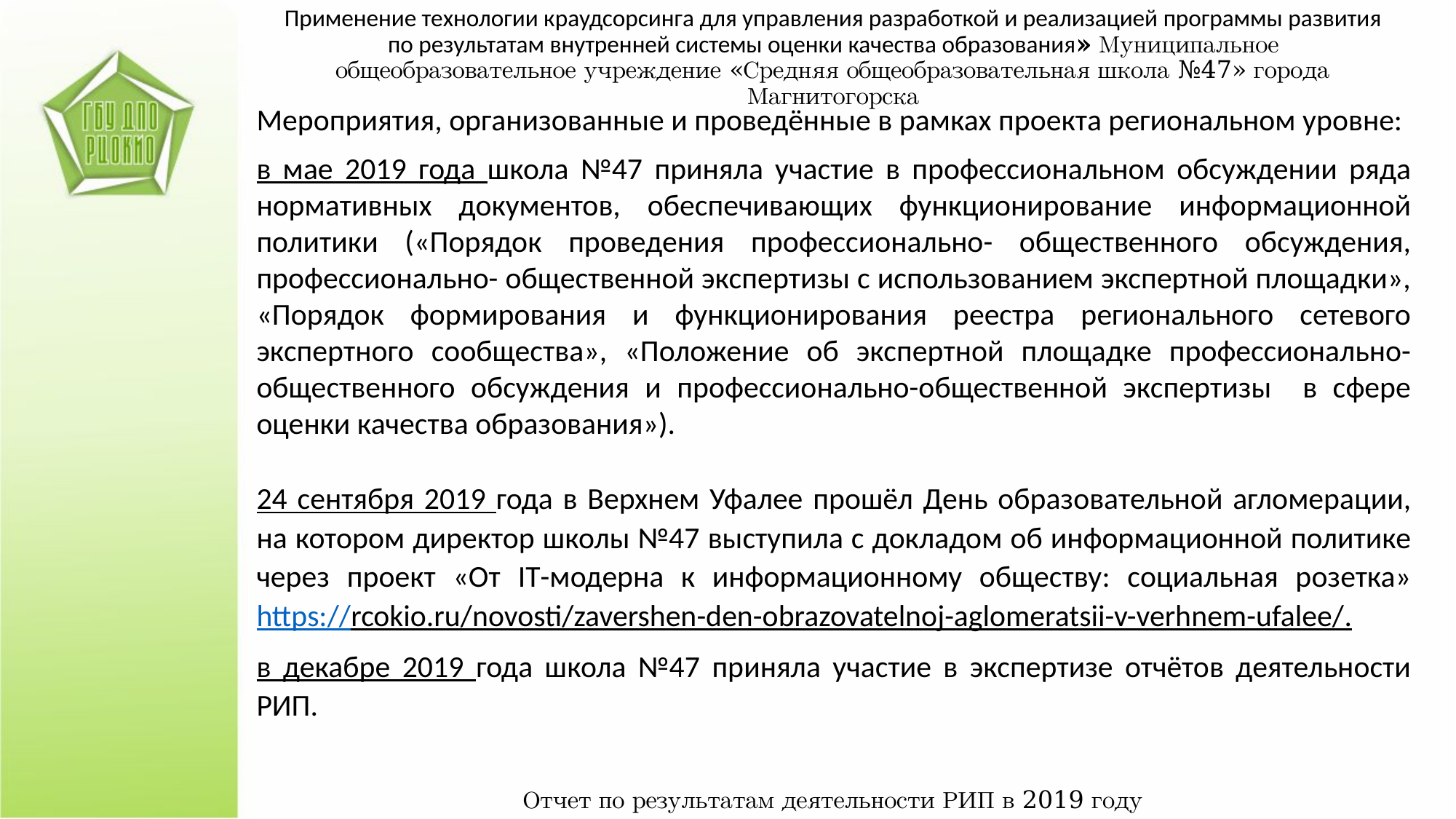

Применение технологии краудсорсинга для управления разработкой и реализацией программы развития по результатам внутренней системы оценки качества образования» Муниципальное общеобразовательное учреждение «Средняя общеобразовательная школа №47» города Магнитогорска
Мероприятия, организованные и проведённые в рамках проекта региональном уровне:
в мае 2019 года школа №47 приняла участие в профессиональном обсуждении ряда нормативных документов, обеспечивающих функционирование информационной политики («Порядок проведения профессионально- общественного обсуждения, профессионально- общественной экспертизы с использованием экспертной площадки», «Порядок формирования и функционирования реестра регионального сетевого экспертного сообщества», «Положение об экспертной площадке профессионально-общественного обсуждения и профессионально-общественной экспертизы  в сфере оценки качества образования»).

24 сентября 2019 года в Верхнем Уфалее прошёл День образовательной агломерации, на котором директор школы №47 выступила с докладом об информационной политике через проект «От IT-модерна к информационному обществу: социальная розетка» https://rcokio.ru/novosti/zavershen-den-obrazovatelnoj-aglomeratsii-v-verhnem-ufalee/.
в декабре 2019 года школа №47 приняла участие в экспертизе отчётов деятельности РИП.
Отчет по результатам деятельности РИП в 2019 году